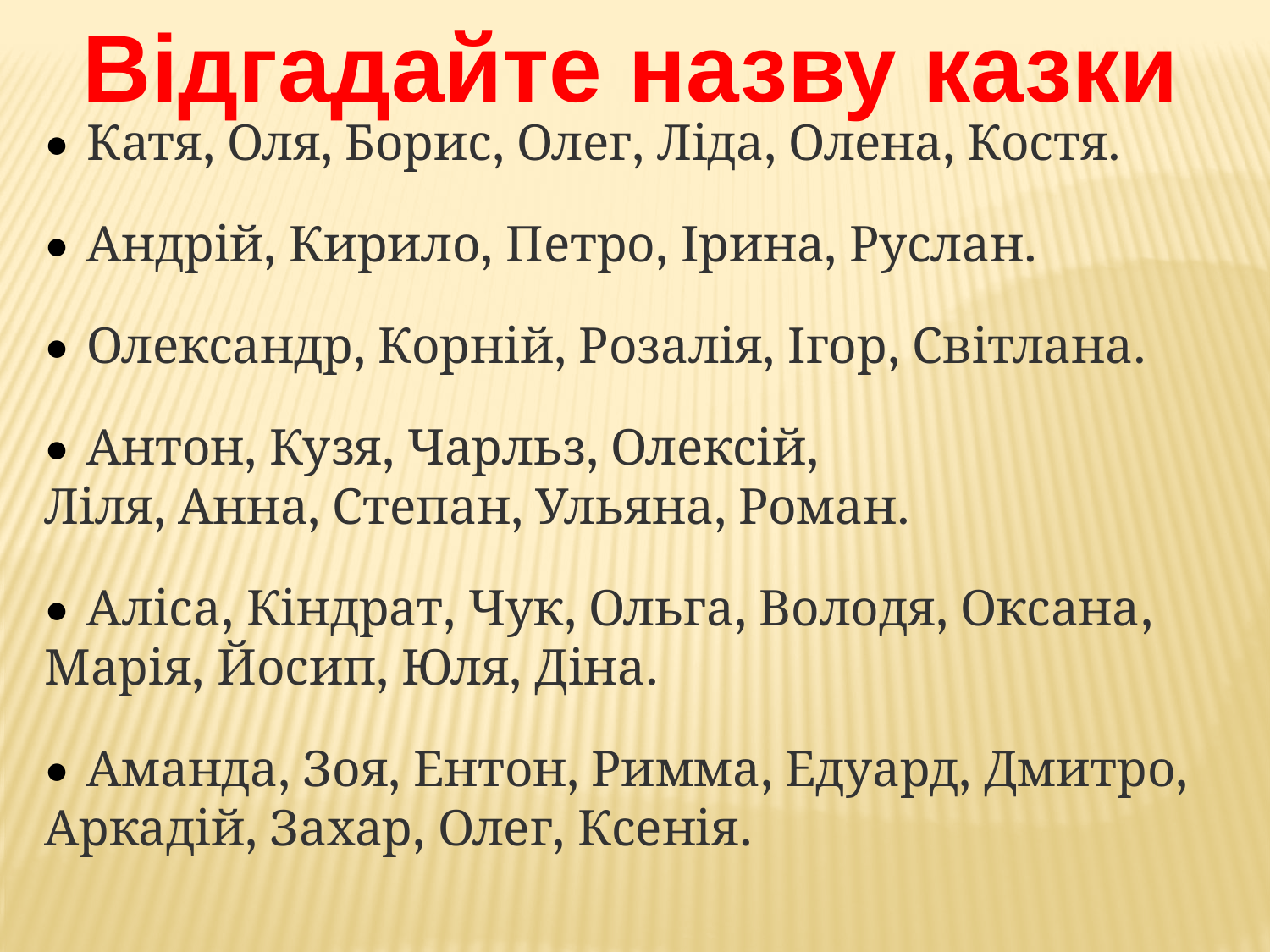

Відгадайте назву казки
•    Катя, Оля, Борис, Олег, Ліда, Олена, Костя.

•    Андрій, Кирило, Петро, Ірина, Руслан.

•    Олександр, Корній, Розалія, Ігор, Світлана.

•    Антон, Кузя, Чарльз, Олексій, Ліля, Анна, Степан, Ульяна, Роман.

•    Аліса, Кіндрат, Чук, Ольга, Володя, Оксана, Марія, Йосип, Юля, Діна.

•    Аманда, Зоя, Ентон, Римма, Едуард, Дмитро, Аркадій, Захар, Олег, Ксенія.